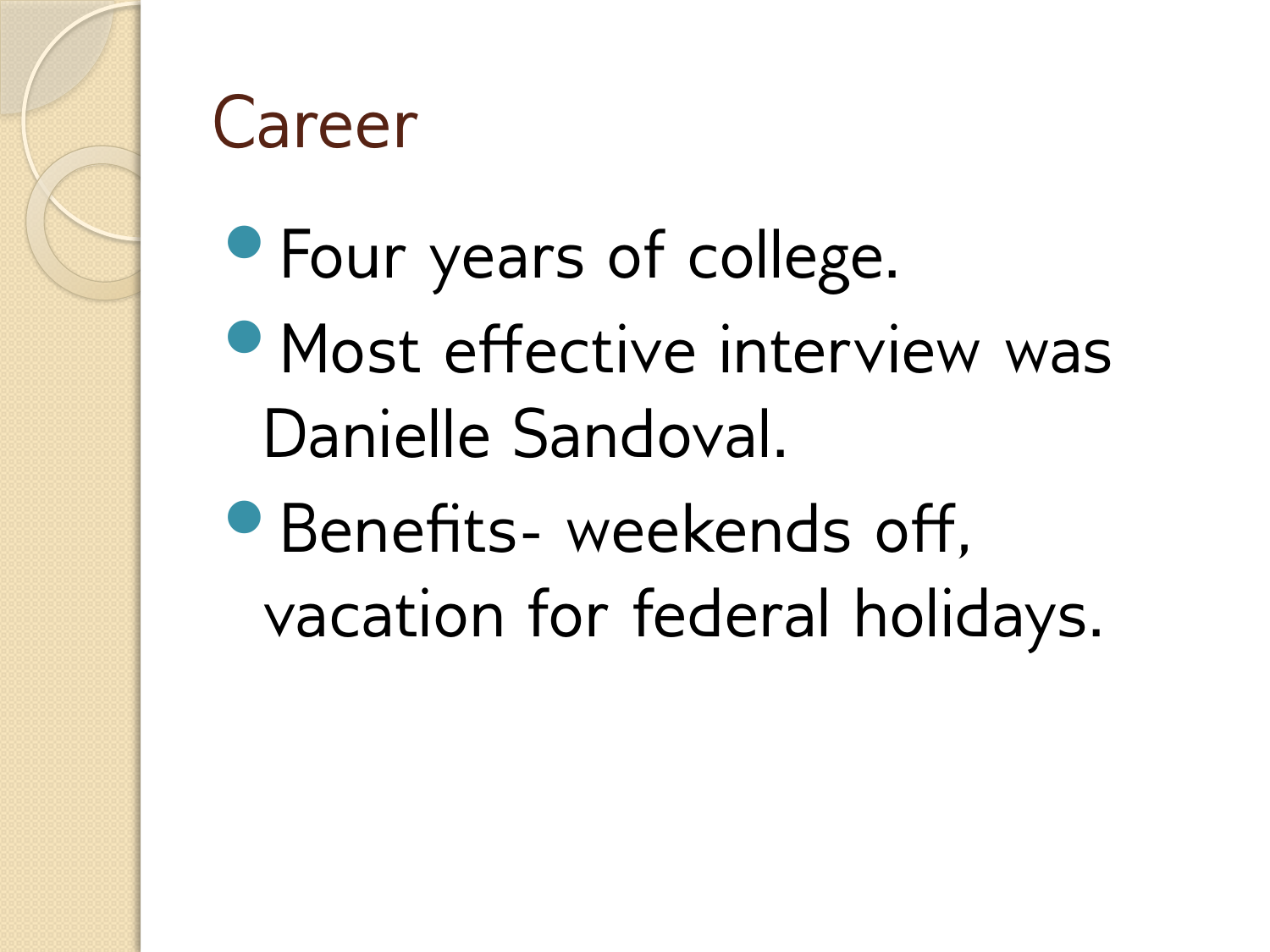

# Career
Four years of college.
Most effective interview was Danielle Sandoval.
Benefits- weekends off, vacation for federal holidays.